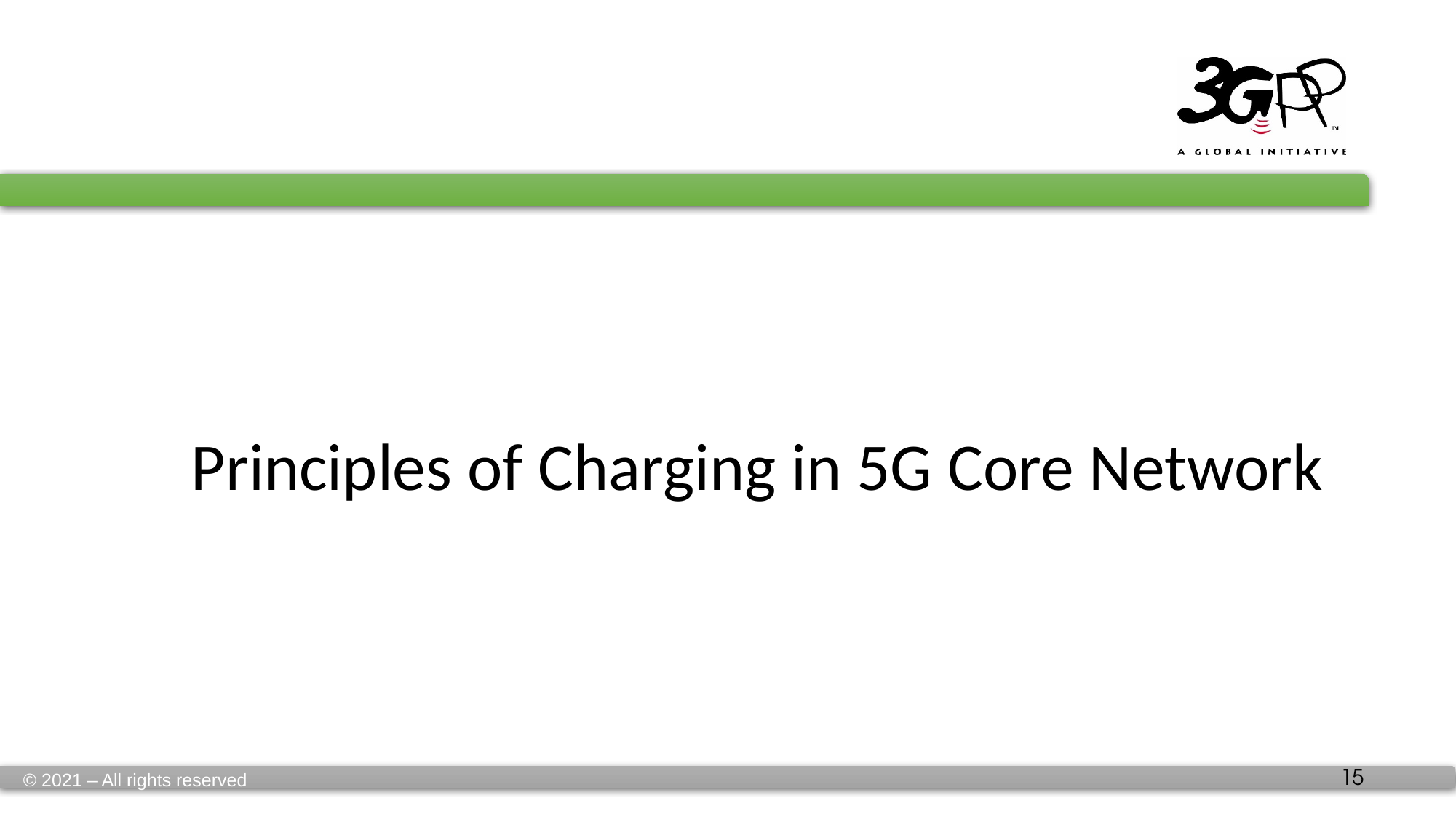

# Principles of Charging in 5G Core Network